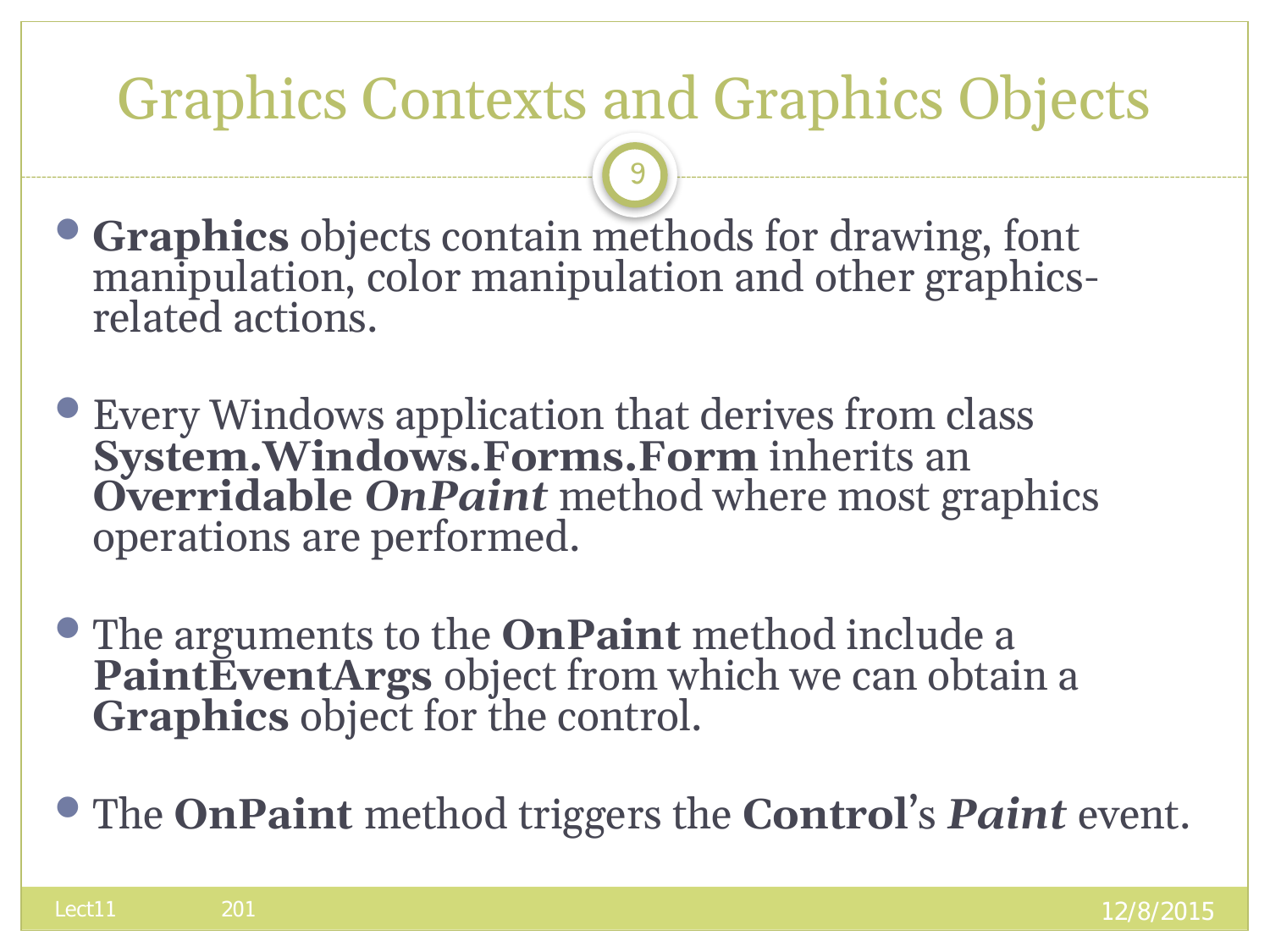

# Graphics Contexts and Graphics Objects
9
Graphics objects contain methods for drawing, font manipulation, color manipulation and other graphics-related actions.

Every Windows application that derives from class System.Windows.Forms.Form inherits an Overridable OnPaint method where most graphics operations are performed.

The arguments to the OnPaint method include a PaintEventArgs object from which we can obtain a Graphics object for the control.

The OnPaint method triggers the Control’s Paint event.

12/8/2015
Lect11                201